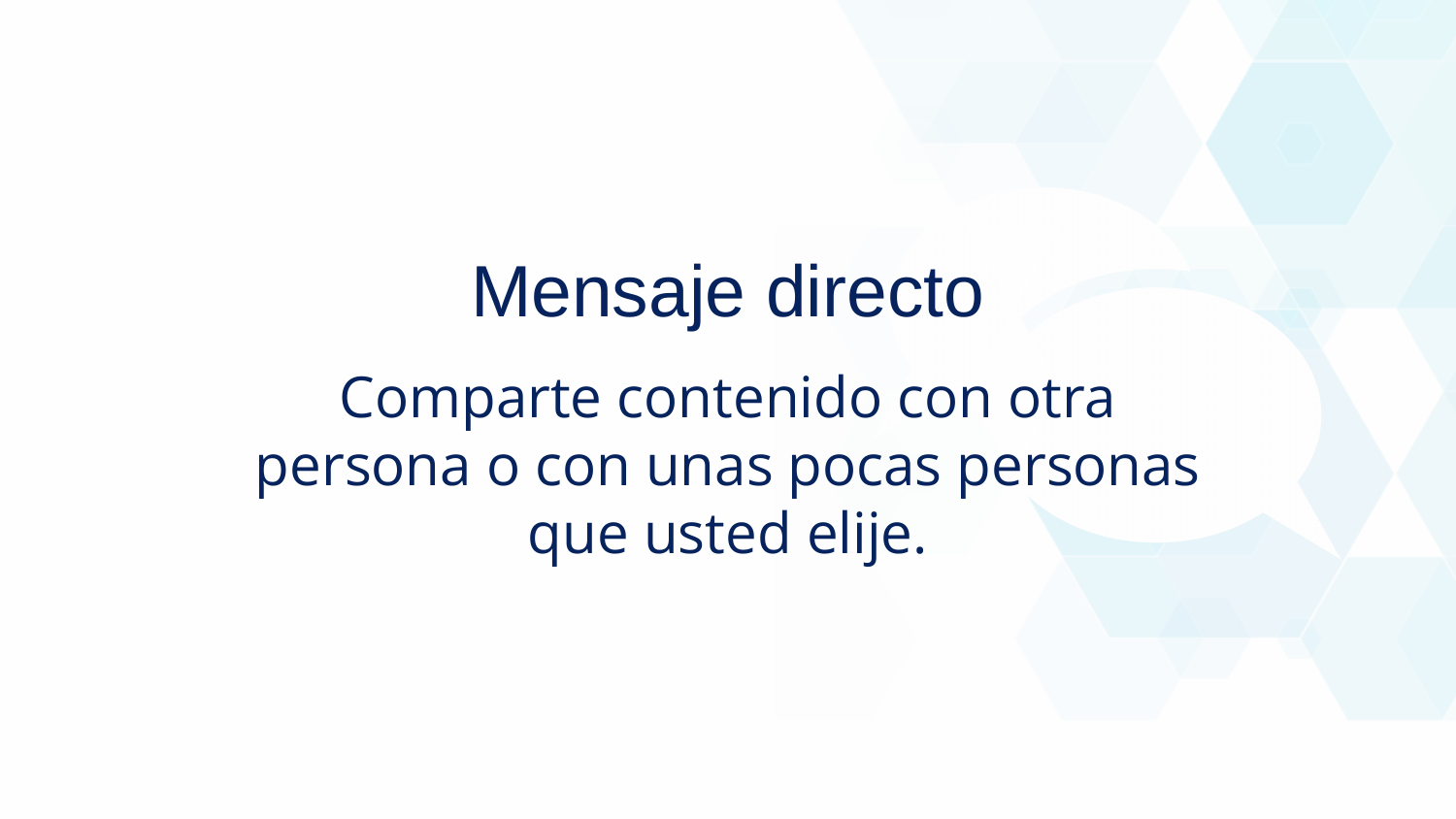

Mensaje directo
Comparte contenido con otra persona o con unas pocas personas que usted elije.